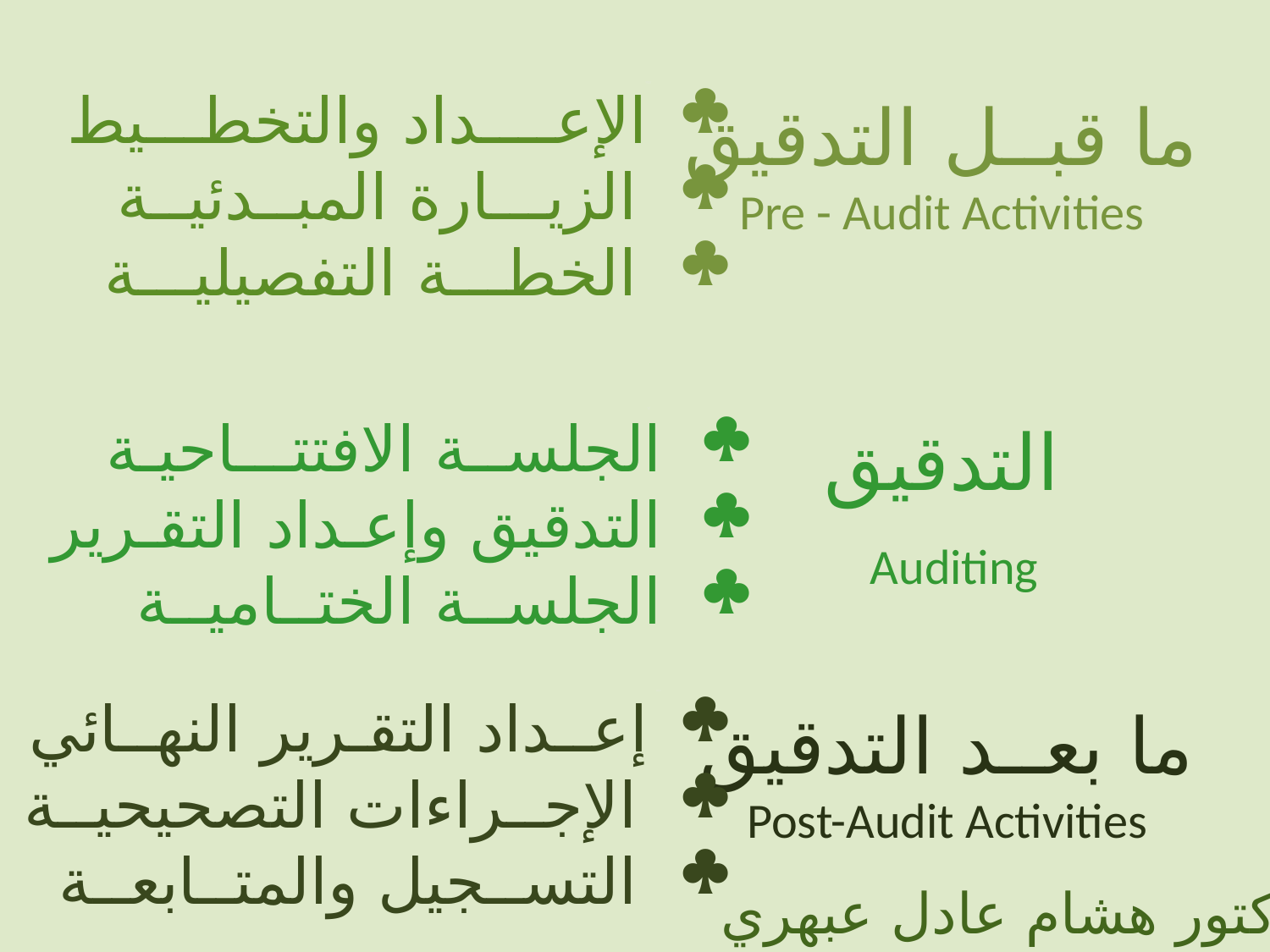

الإعــــداد والتخطـــيط
  الزيـــارة المبــدئيــة
  الخطـــة التفصيليـــة
ما قبــل التدقيق
Pre - Audit Activities
  الجلســة الافتتـــاحيـة
  التدقيق وإعـداد التقـرير
  الجلســة الختــاميــة
التدقيق
Auditing
  إعــداد التقـرير النهــائي
  الإجــراءات التصحيحيــة
  التســجيل والمتــابعــة
ما بعــد التدقيق
Post-Audit Activities
الدكتور هشام عادل عبهري